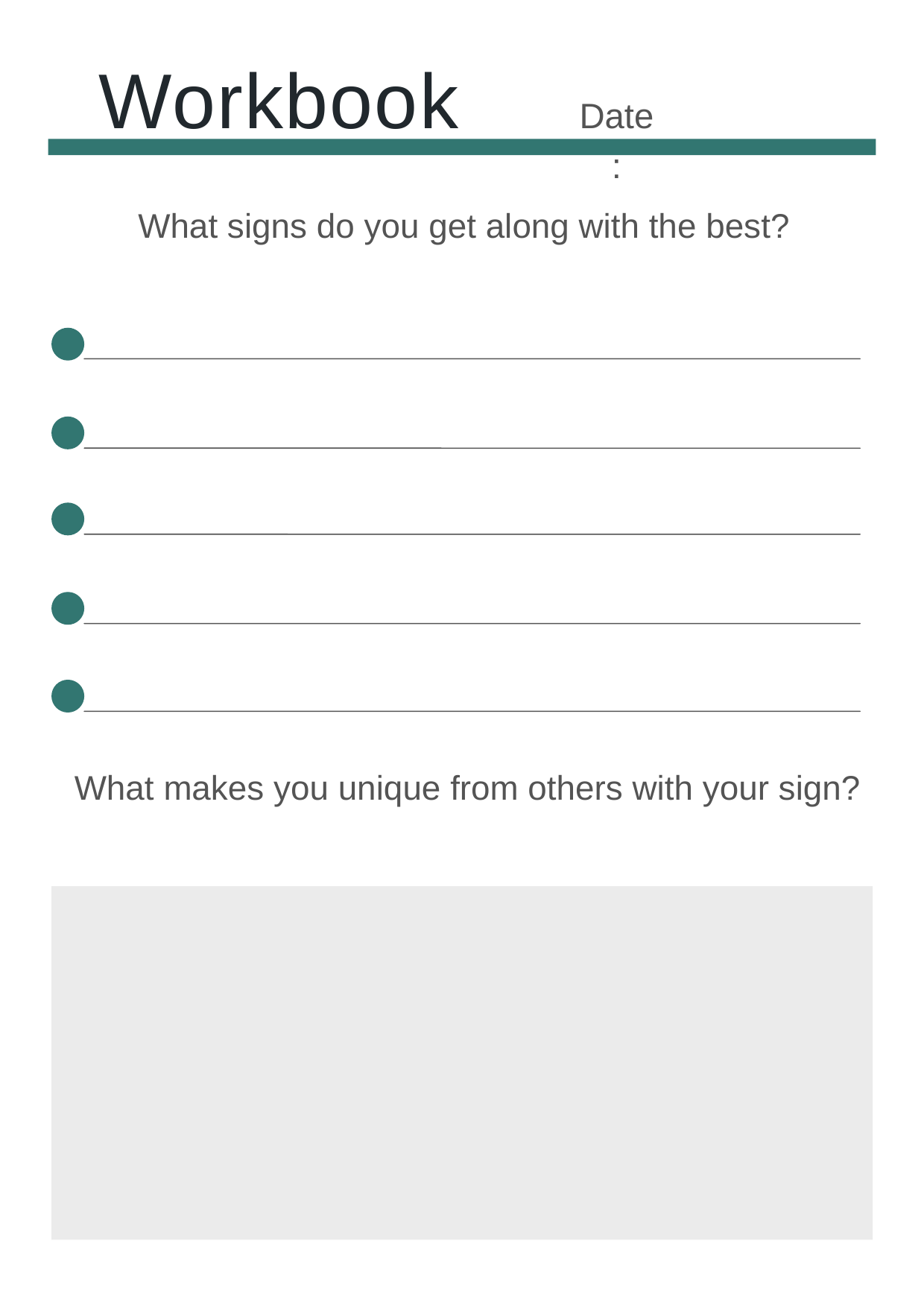

Workbook
Date:

What signs do you get along with the best?

What makes you unique from others with your sign?